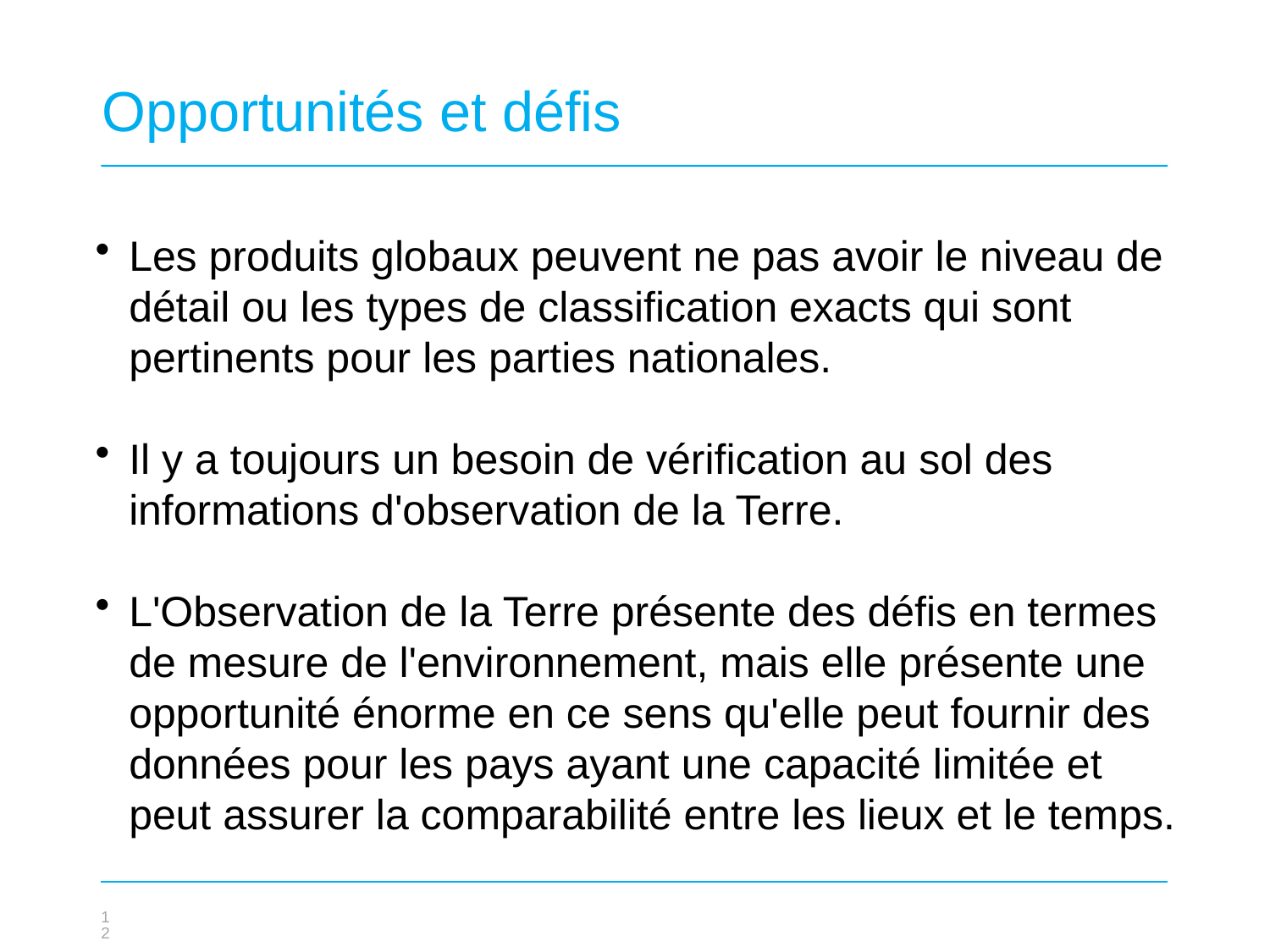

Opportunités et défis

Les produits globaux peuvent ne pas avoir le niveau de détail ou les types de classification exacts qui sont pertinents pour les parties nationales.

Il y a toujours un besoin de vérification au sol des informations d'observation de la Terre.

L'Observation de la Terre présente des défis en termes de mesure de l'environnement, mais elle présente une opportunité énorme en ce sens qu'elle peut fournir des données pour les pays ayant une capacité limitée et peut assurer la comparabilité entre les lieux et le temps.

Photo credit to be given
as shown alongside
(in black or in white)
© NABU/Holger Schulz

12